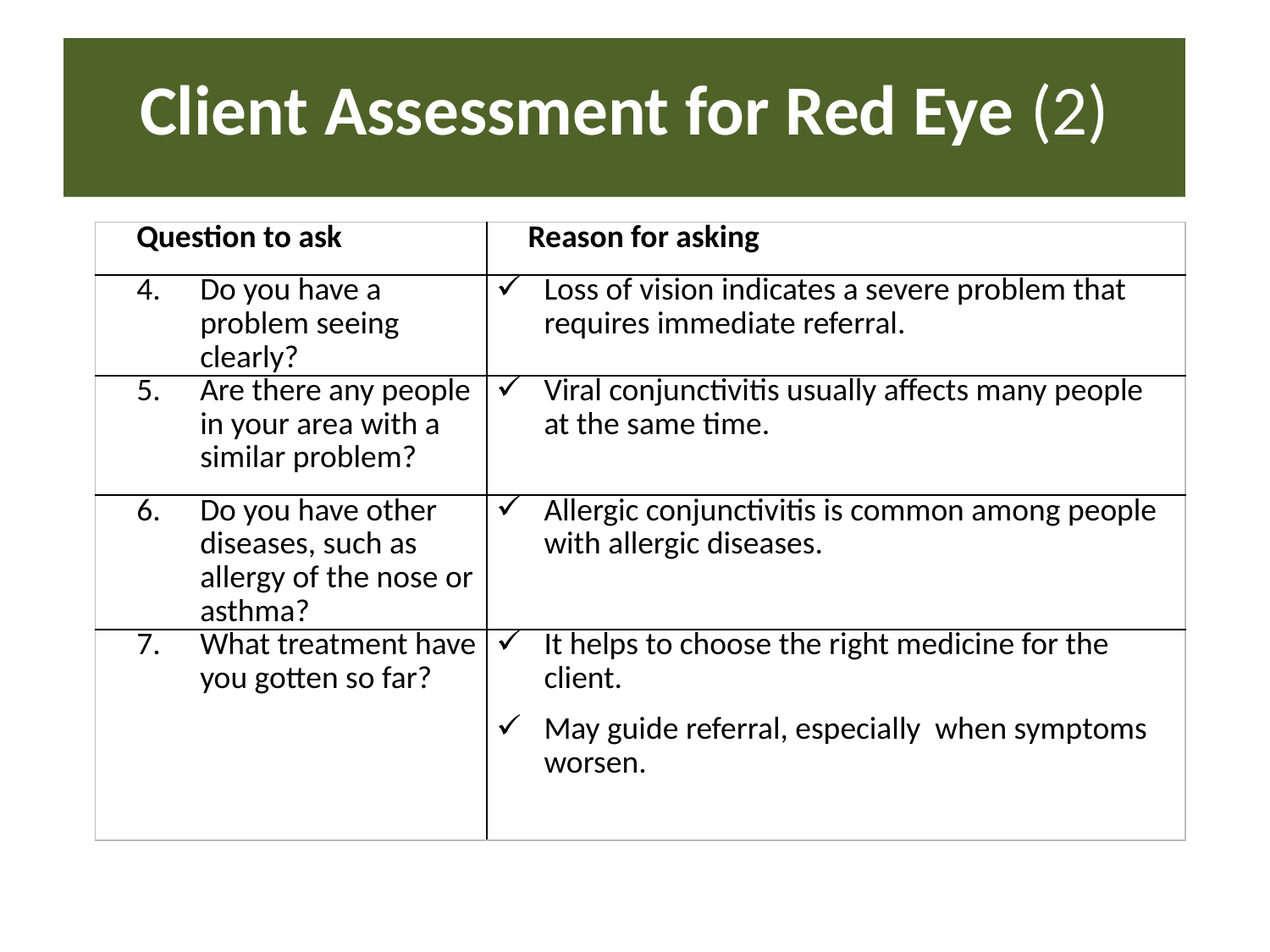

# Client Assessment for Red Eye (2)
| Question to ask | Reason for asking |
| --- | --- |
| Do you have a problem seeing clearly? | Loss of vision indicates a severe problem that requires immediate referral. |
| Are there any people in your area with a similar problem? | Viral conjunctivitis usually affects many people at the same time. |
| Do you have other diseases, such as allergy of the nose or asthma? | Allergic conjunctivitis is common among people with allergic diseases. |
| What treatment have you gotten so far? | It helps to choose the right medicine for the client. May guide referral, especially when symptoms worsen. |